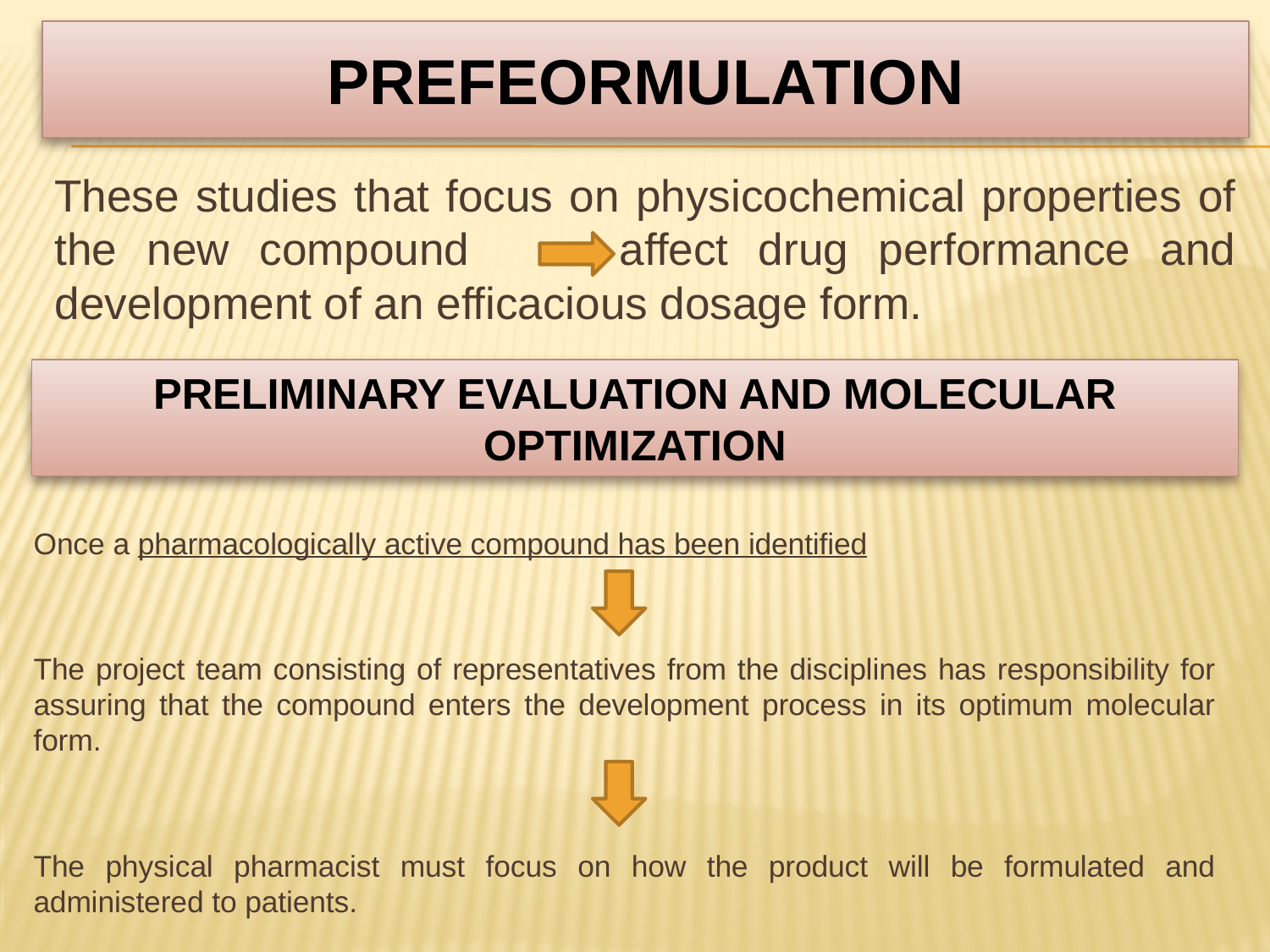

# Prefeormulation
These studies that focus on physicochemical properties of the new compound     affect drug performance and development of an efficacious dosage form.

Preliminary evaluation and molecular optimization
Once a pharmacologically active compound has been identified

The project team consisting of representatives from the disciplines has responsibility for assuring that the compound enters the development process in its optimum molecular form.

The physical pharmacist must focus on how the product will be formulated and administered to patients.